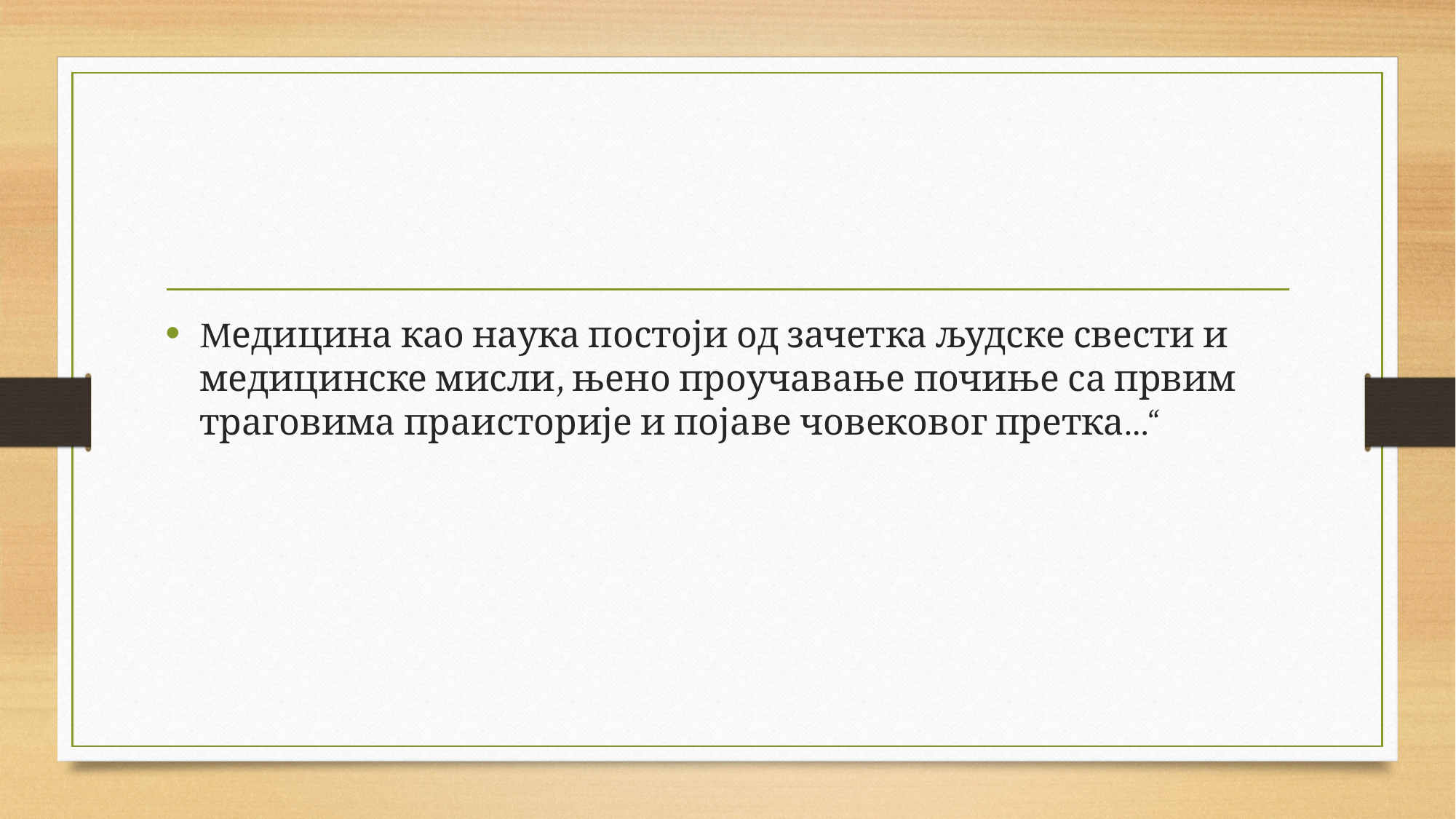

Mедицина као наука постоји од зачетка људске свести и медицинске мисли, њено проучавање почиње са првим траговима праисторије и појаве човековог претка...“